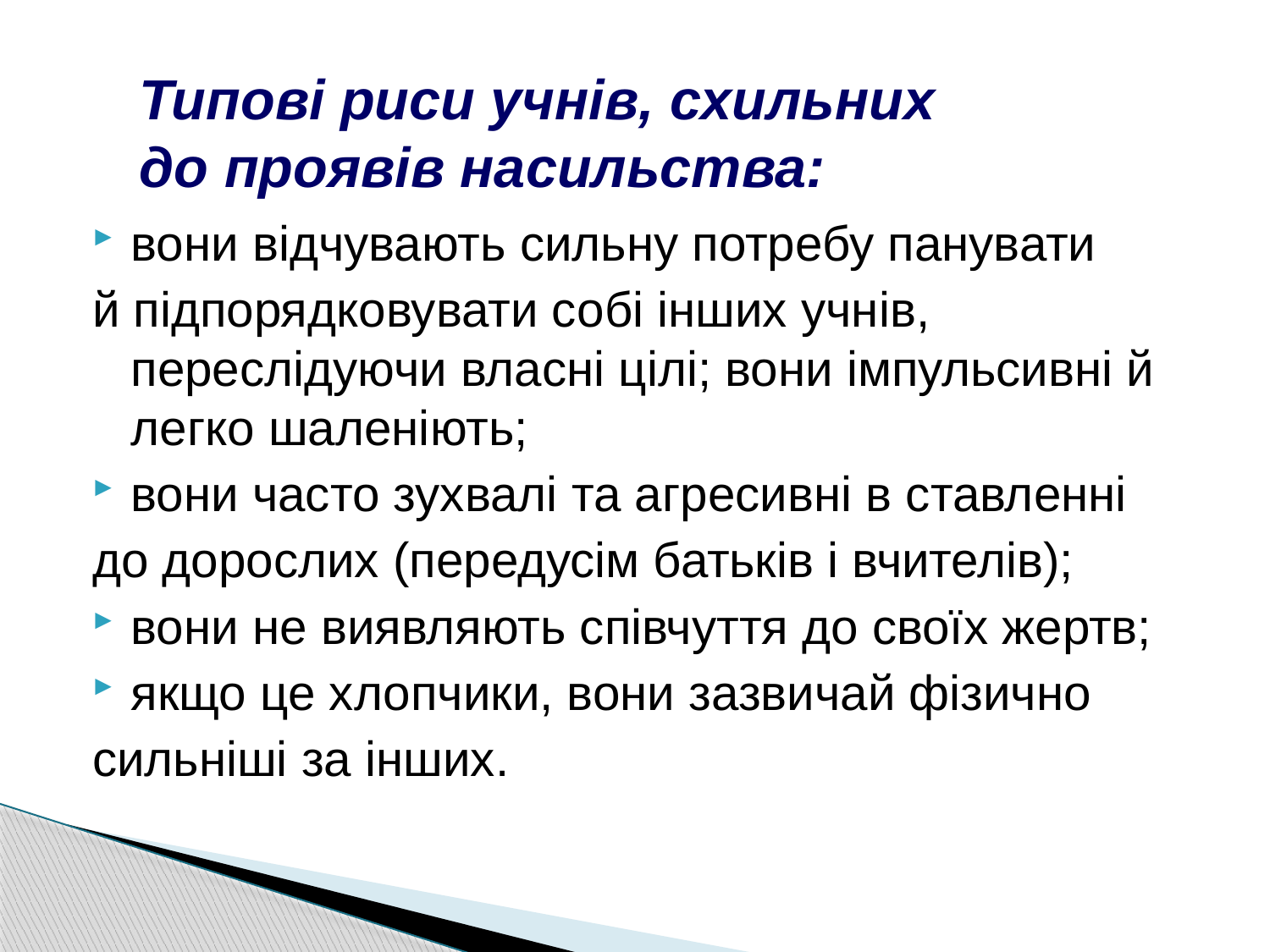

# Типові риси учнів, схильних до проявів насильства:
вони відчувають сильну потребу панувати
й підпорядковувати собі інших учнів, переслідуючи власні цілі; вони імпульсивні й легко шаленіють;
вони часто зухвалі та агресивні в ставленні
до дорослих (передусім батьків і вчителів);
вони не виявляють співчуття до своїх жертв;
якщо це хлопчики, вони зазвичай фізично
сильніші за інших.